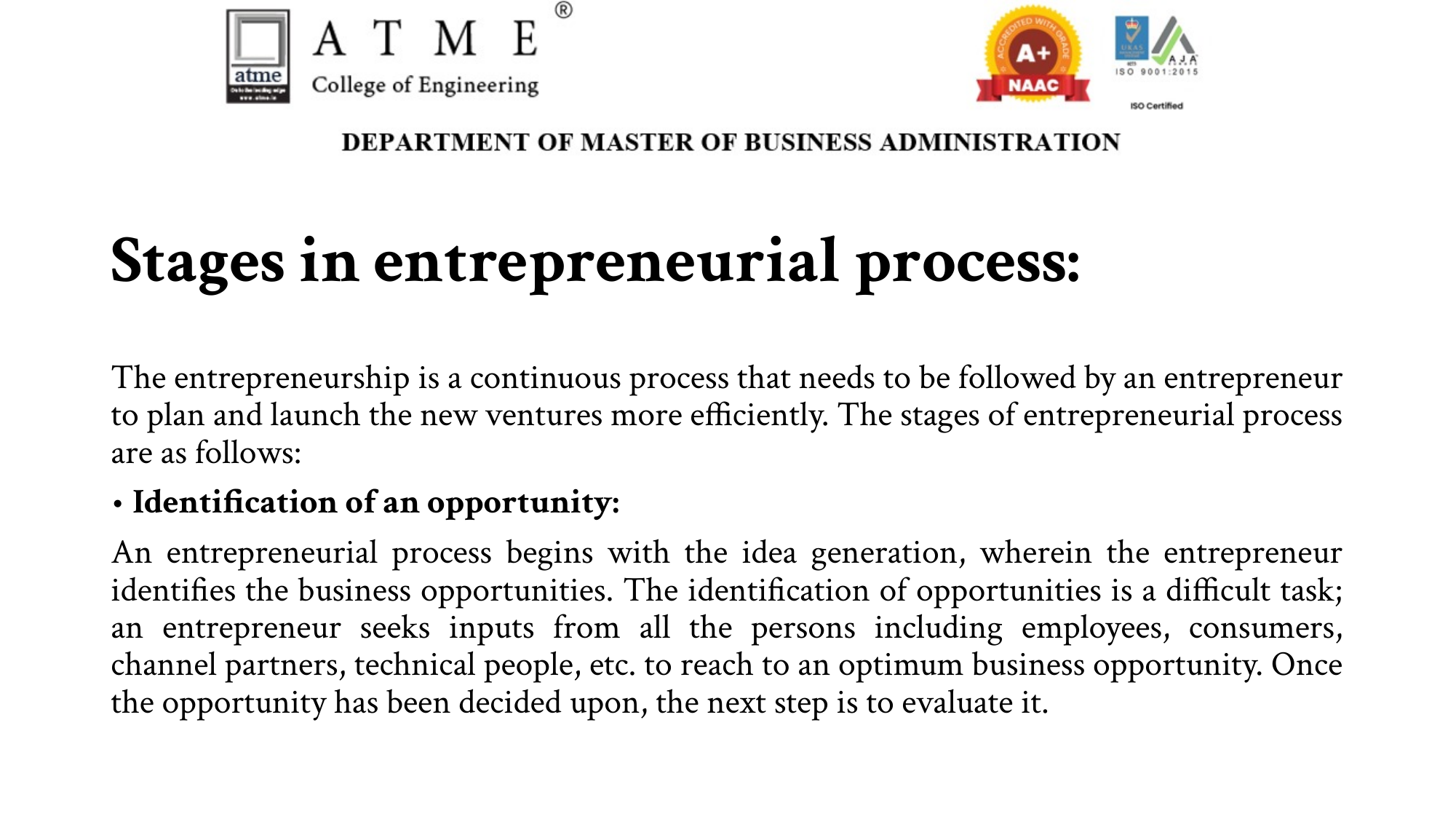

Stages in entrepreneurial process:

The entrepreneurship is a continuous process that needs to be followed by an entrepreneur to plan and launch the new ventures more efficiently. The stages of entrepreneurial process are as follows:
• Identification of an opportunity:
An entrepreneurial process begins with the idea generation, wherein the entrepreneur identifies the business opportunities. The identification of opportunities is a difficult task; an entrepreneur seeks inputs from all the persons including employees, consumers, channel partners, technical people, etc. to reach to an optimum business opportunity. Once the opportunity has been decided upon, the next step is to evaluate it.